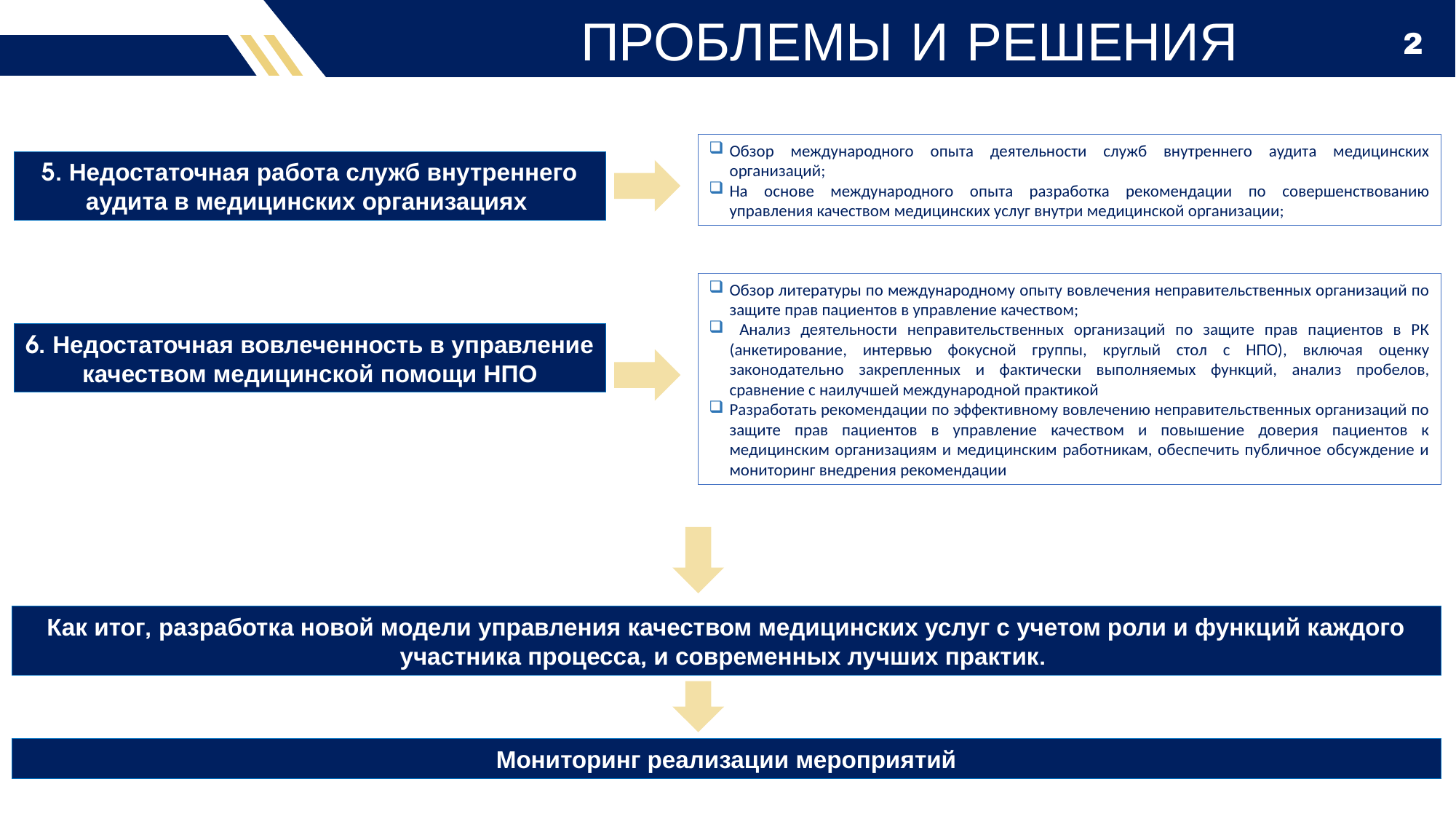

# ПРОБЛЕМЫ И РЕШЕНИЯ
2

Обзор международного опыта деятельности служб внутреннего аудита медицинских организаций;
На основе международного опыта разработка рекомендации по совершенствованию управления качеством медицинских услуг внутри медицинской организации;
5. Недостаточная работа служб внутреннего аудита в медицинских организациях

Обзор литературы по международному опыту вовлечения неправительственных организаций по защите прав пациентов в управление качеством;
 Анализ деятельности неправительственных организаций по защите прав пациентов в РК (анкетирование, интервью фокусной группы, круглый стол с НПО), включая оценку законодательно закрепленных и фактически выполняемых функций, анализ пробелов, сравнение с наилучшей международной практикой
Разработать рекомендации по эффективному вовлечению неправительственных организаций по защите прав пациентов в управление качеством и повышение доверия пациентов к медицинским организациям и медицинским работникам, обеспечить публичное обсуждение и мониторинг внедрения рекомендации
6. Недостаточная вовлеченность в управление качеством медицинской помощи НПО

Как итог, разработка новой модели управления качеством медицинских услуг с учетом роли и функций каждого участника процесса, и современных лучших практик.

Мониторинг реализации мероприятий